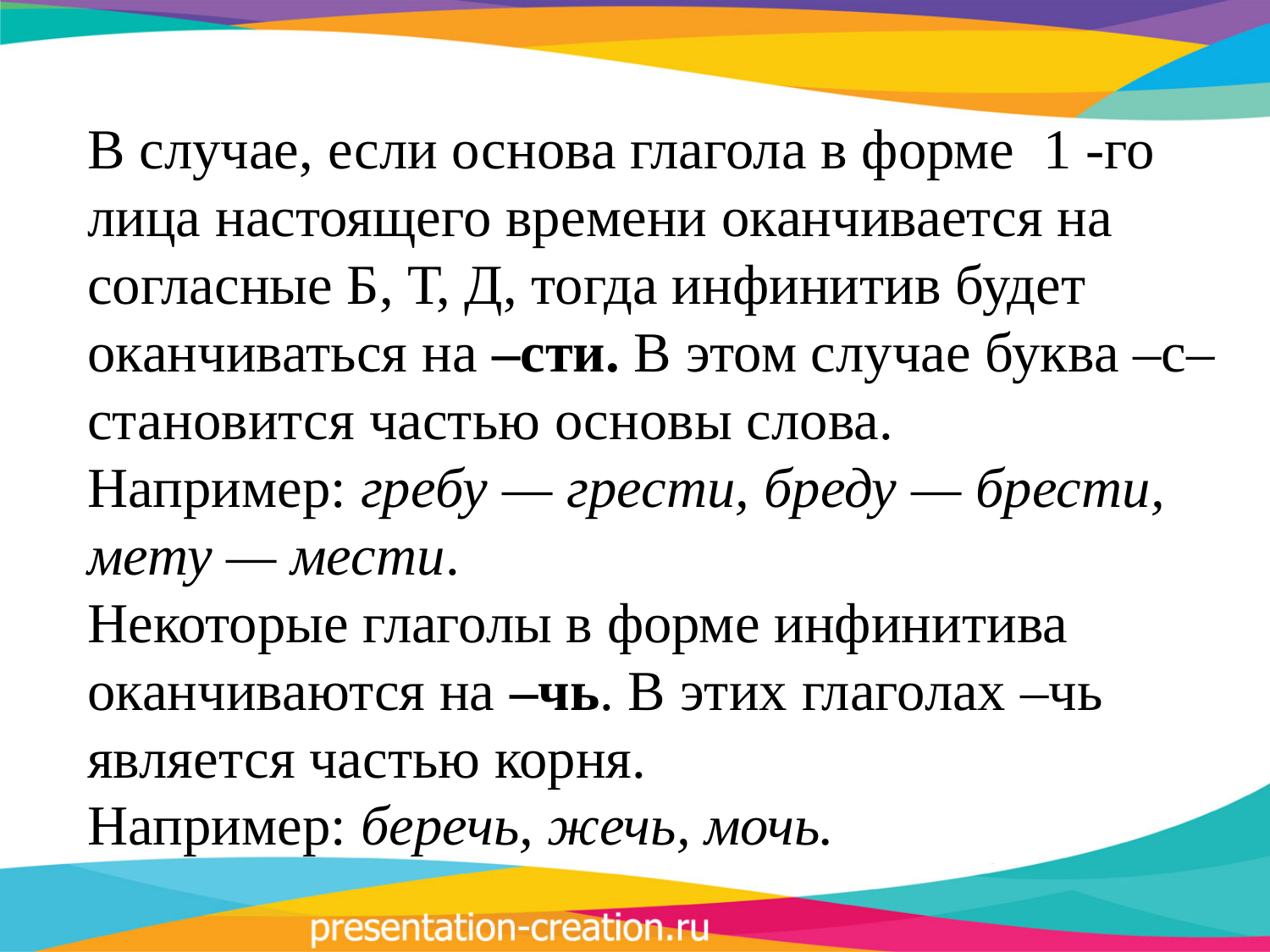

В случае, если основа глагола в форме  1 -го лица настоящего времени оканчивается на согласные Б, Т, Д, тогда инфинитив будет оканчиваться на –сти. В этом случае буква –с–  становится частью основы слова.
Например: гребу — грести, бреду — брести, мету — мести.
Некоторые глаголы в форме инфинитива оканчиваются на –чь. В этих глаголах –чь является частью корня.
Например: беречь, жечь, мочь.